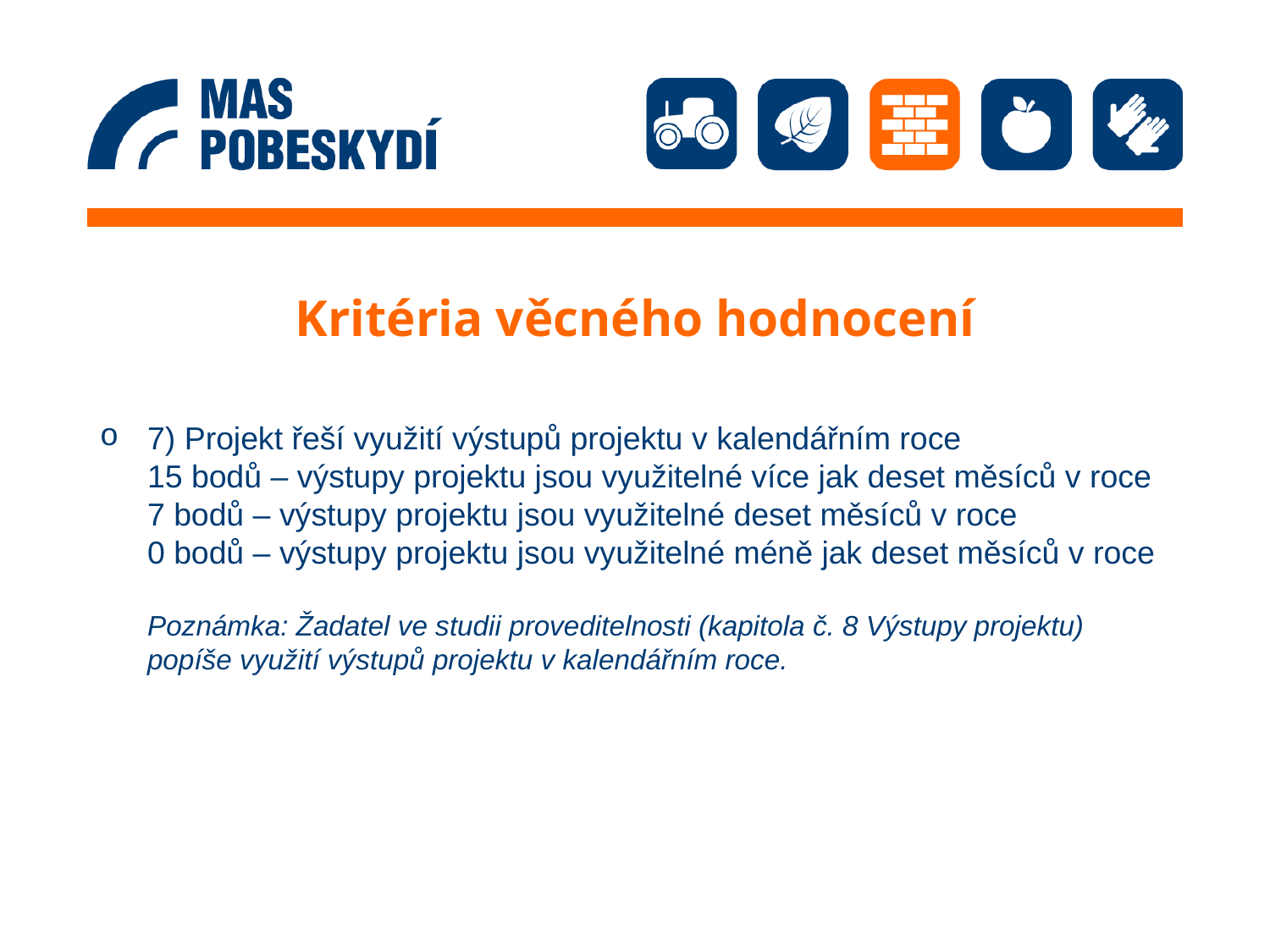

# Kritéria věcného hodnocení
7) Projekt řeší využití výstupů projektu v kalendářním roce
	15 bodů – výstupy projektu jsou využitelné více jak deset měsíců v roce
	7 bodů – výstupy projektu jsou využitelné deset měsíců v roce
	0 bodů – výstupy projektu jsou využitelné méně jak deset měsíců v roce

	Poznámka: Žadatel ve studii proveditelnosti (kapitola č. 8 Výstupy projektu) popíše využití výstupů projektu v kalendářním roce.